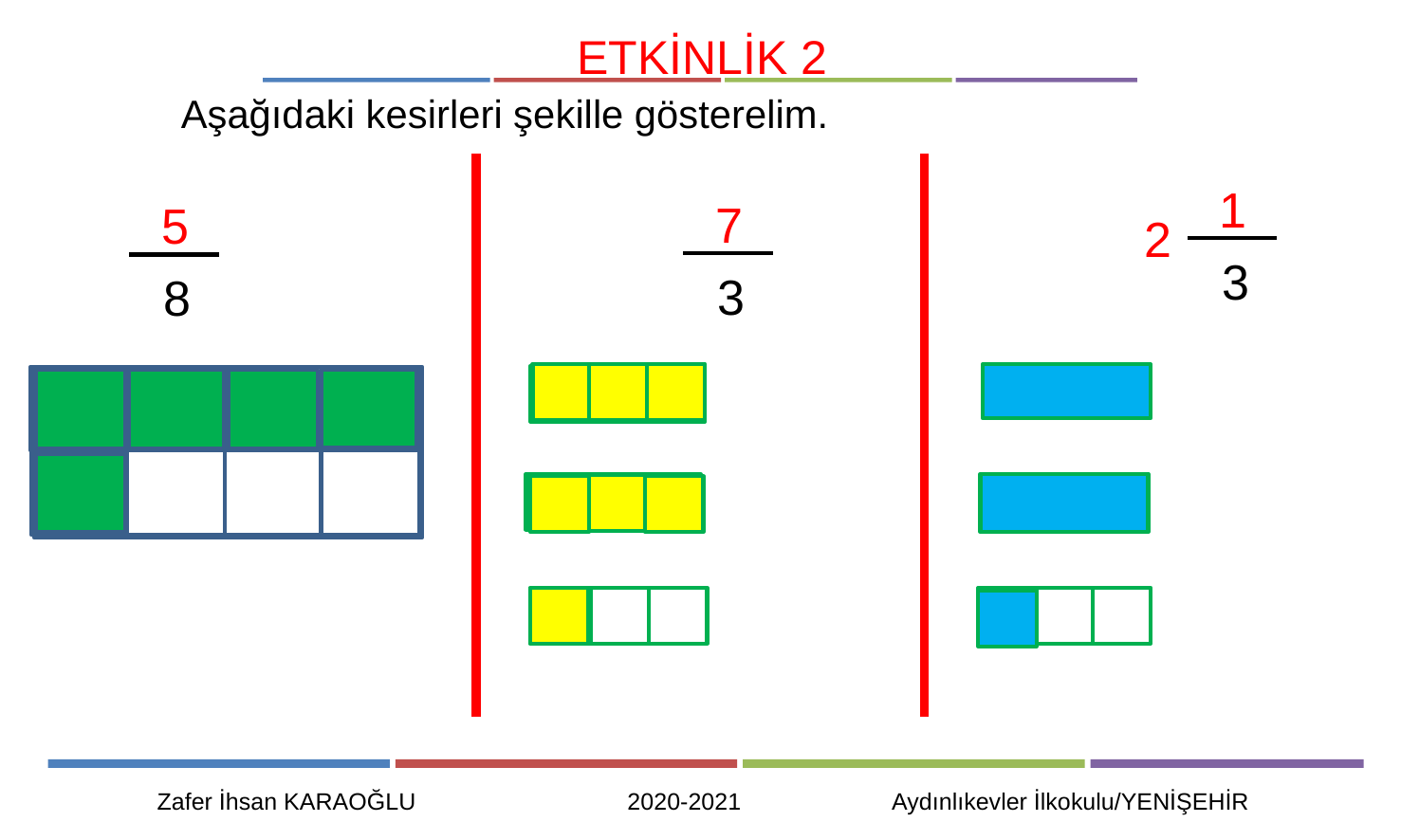

ETKİNLİK 2

	Aşağıdaki kesirleri şekille gösterelim.
1
2
3
7

3
5

8

Zafer İhsan KARAOĞLU                                2020-2021                       Aydınlıkevler İlkokulu/YENİŞEHİR